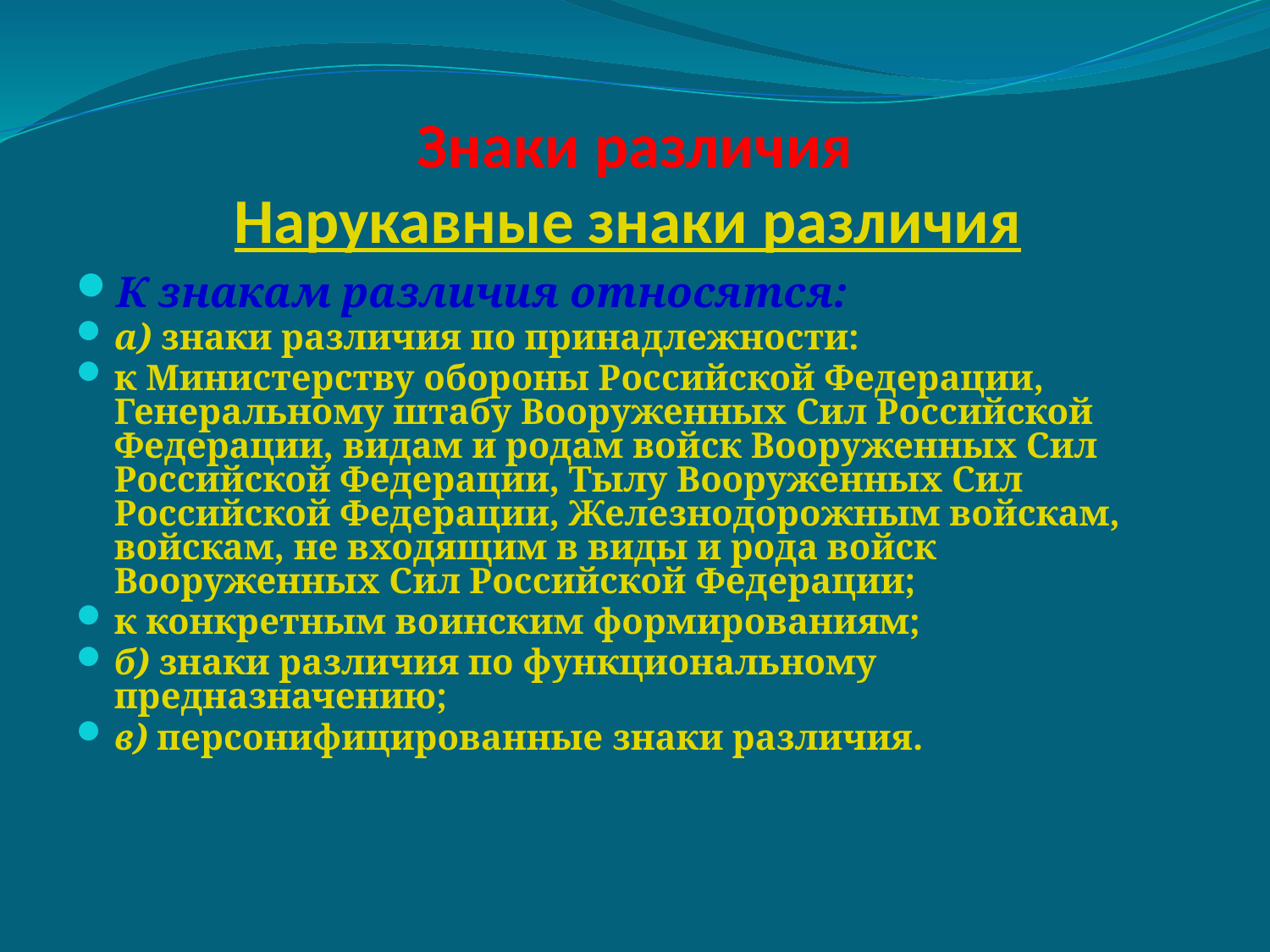

# Знаки различия Нарукавные знаки различия
К знакам различия относятся:
а) знаки различия по принадлежности:
к Министерству обороны Российской Федерации, Генеральному штабу Вооруженных Сил Российской Федерации, видам и родам войск Вооруженных Сил Российской Федерации, Тылу Вооруженных Сил Российской Федерации, Железнодорожным войскам, войскам, не входящим в виды и рода войск Вооруженных Сил Российской Федерации;
к конкретным воинским формированиям;
б) знаки различия по функциональному предназначению;
в) персонифицированные знаки различия.